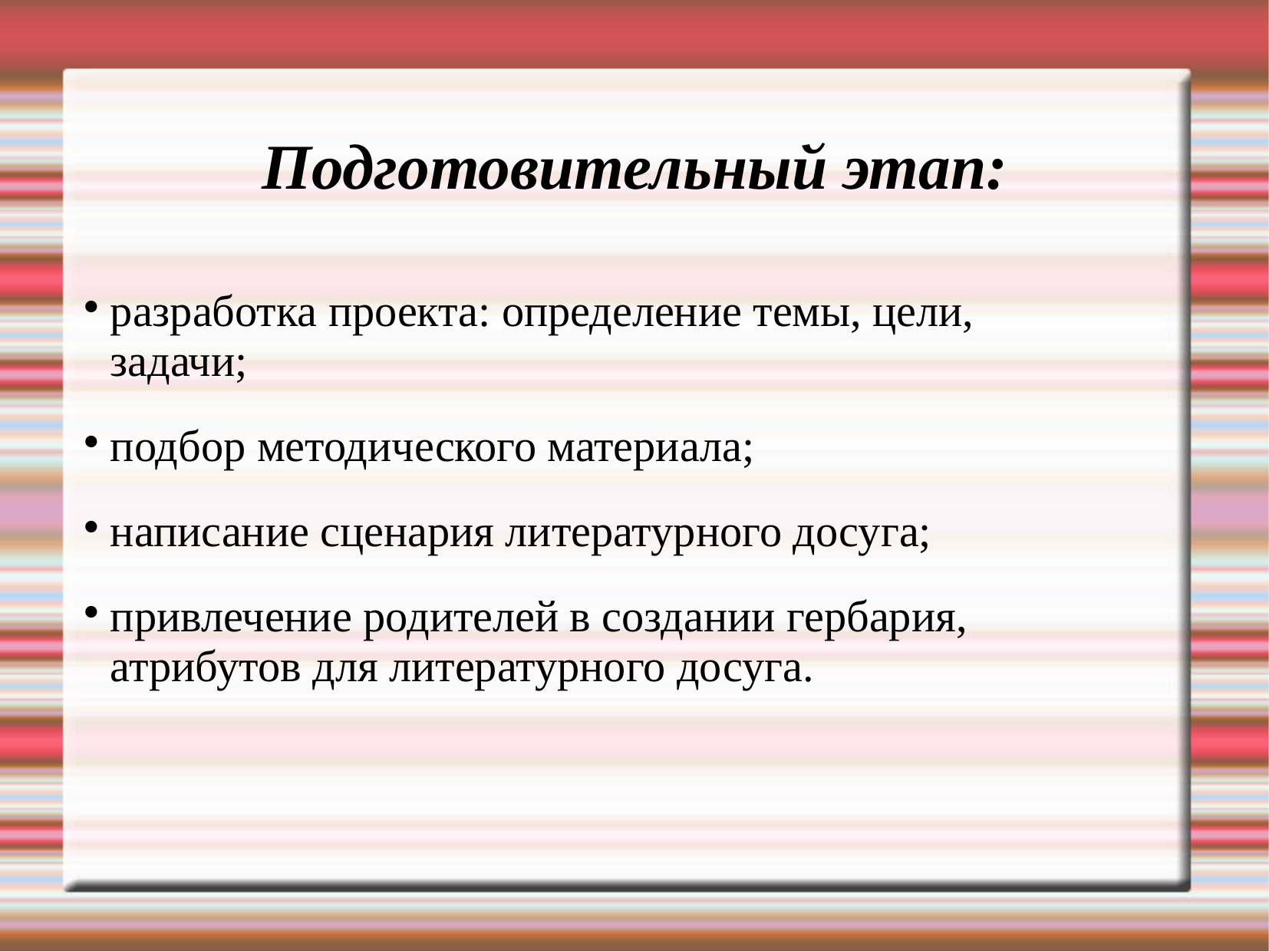

# Подготовительный этап:

разработка проекта: определение темы, цели, задачи;
подбор методического материала;
написание сценария литературного досуга;
привлечение родителей в создании гербария, атрибутов для литературного досуга.